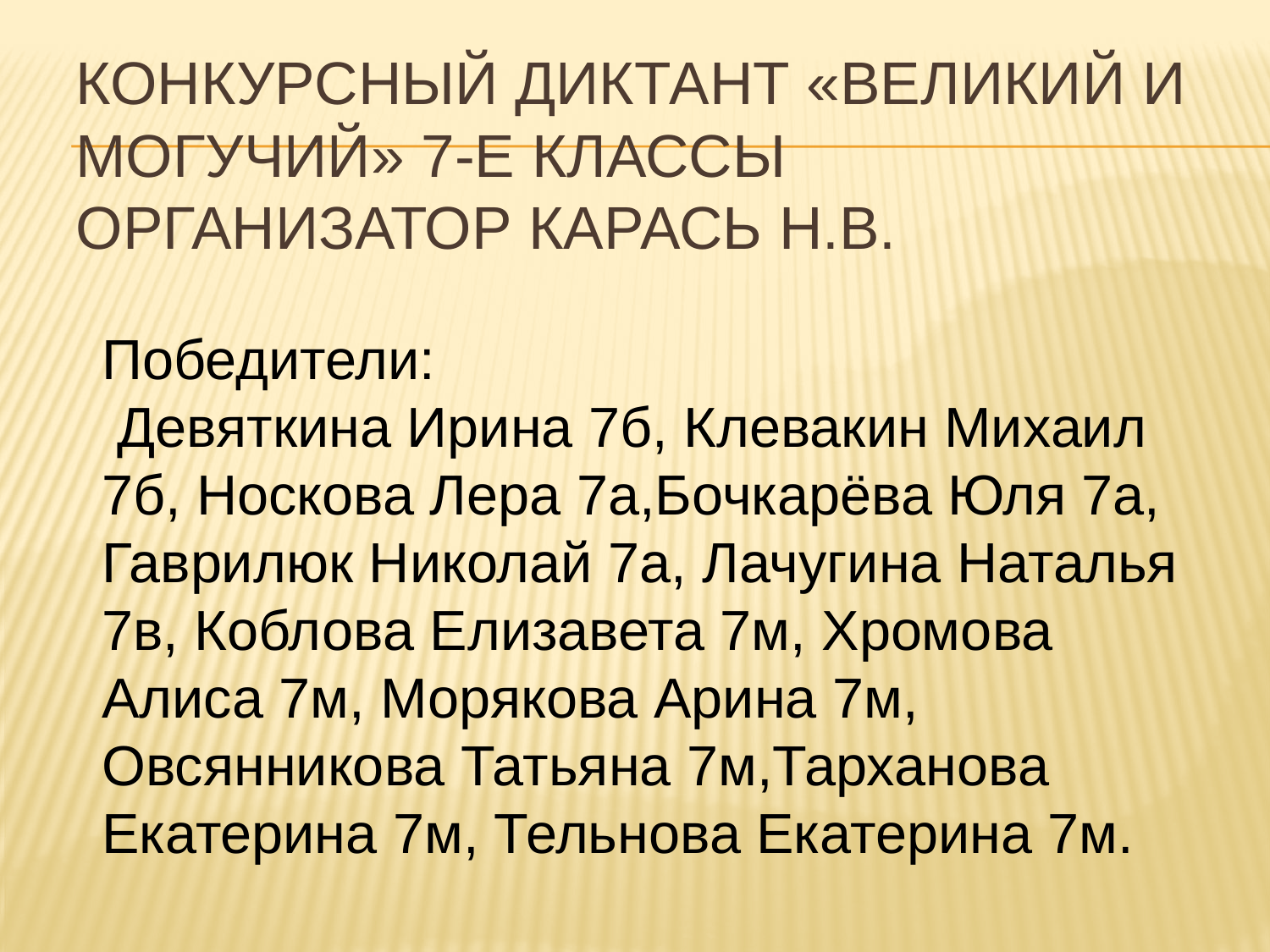

# Конкурсный диктант «Великий и могучий» 7-е классы Организатор Карась Н.В.
Победители:
 Девяткина Ирина 7б, Клевакин Михаил 7б, Носкова Лера 7а,Бочкарёва Юля 7а, Гаврилюк Николай 7а, Лачугина Наталья 7в, Коблова Елизавета 7м, Хромова Алиса 7м, Морякова Арина 7м, Овсянникова Татьяна 7м,Тарханова Екатерина 7м, Тельнова Екатерина 7м.